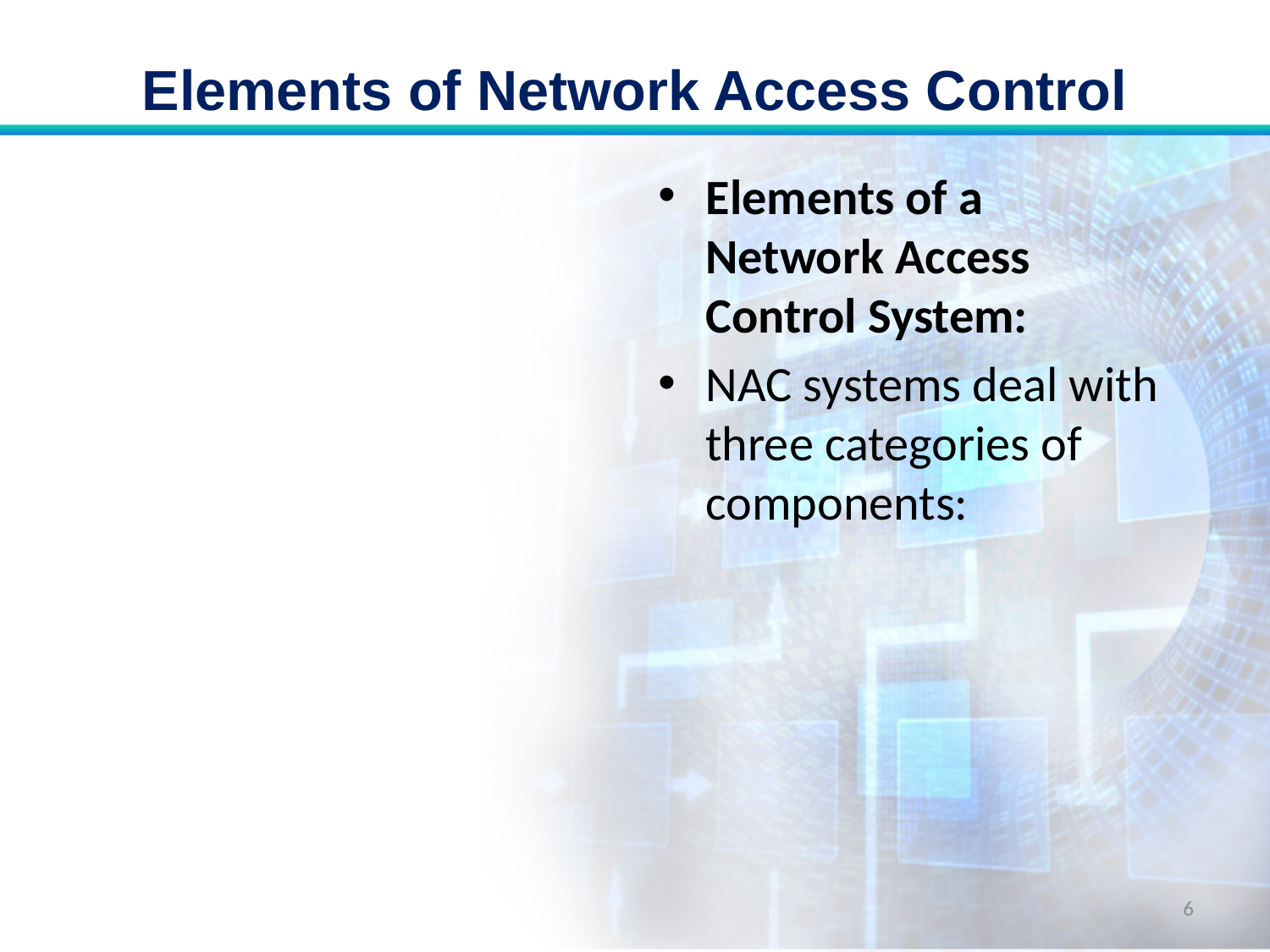

# Elements of Network Access Control
Elements of a Network Access Control System:
NAC systems deal with three categories of components:

6